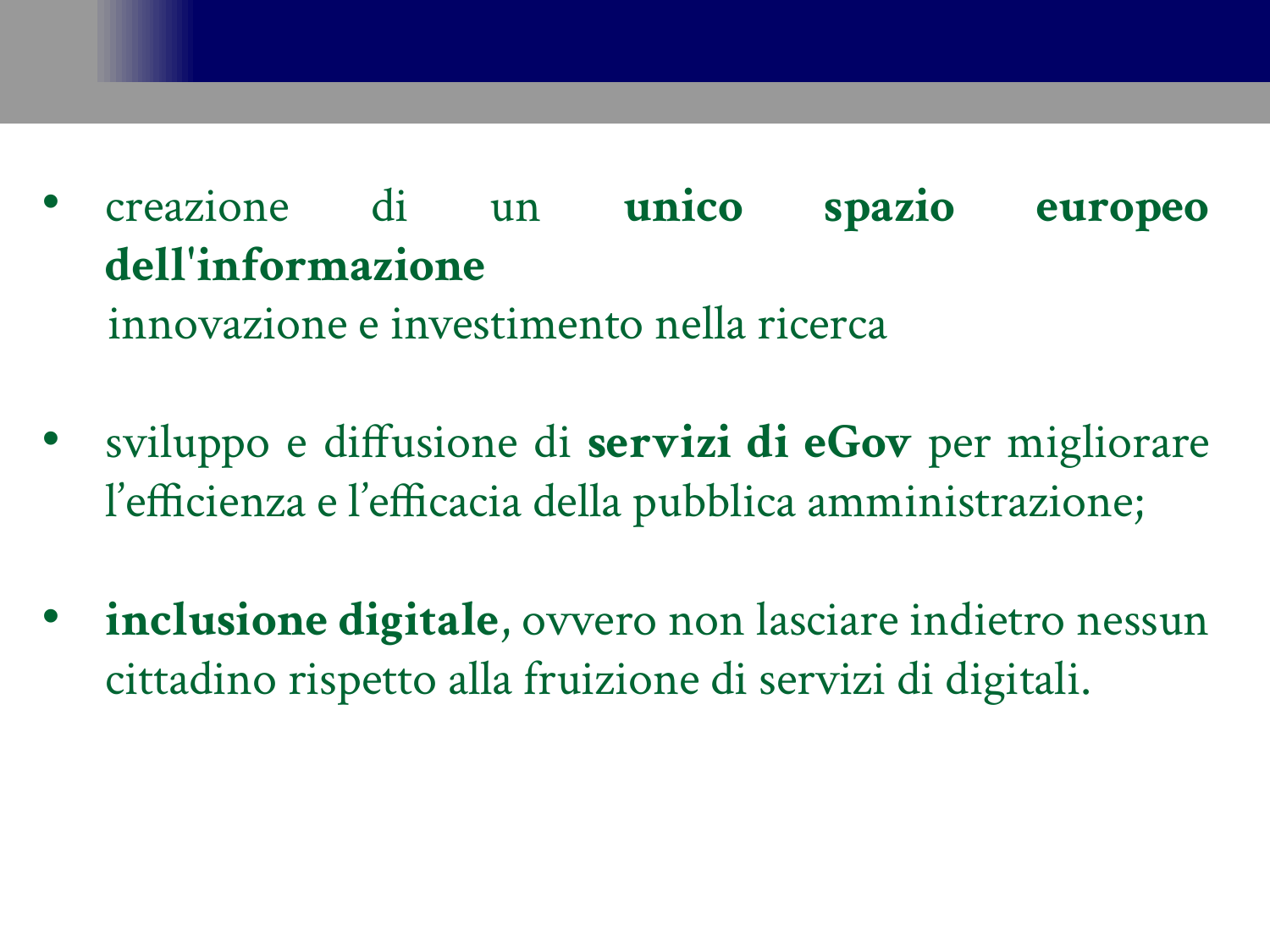

creazione di un unico spazio europeo dell'informazione
      innovazione e investimento nella ricerca

sviluppo e diffusione di servizi di eGov per migliorare l’efficienza e l’efficacia della pubblica amministrazione;

inclusione digitale, ovvero non lasciare indietro nessun cittadino rispetto alla fruizione di servizi di digitali.